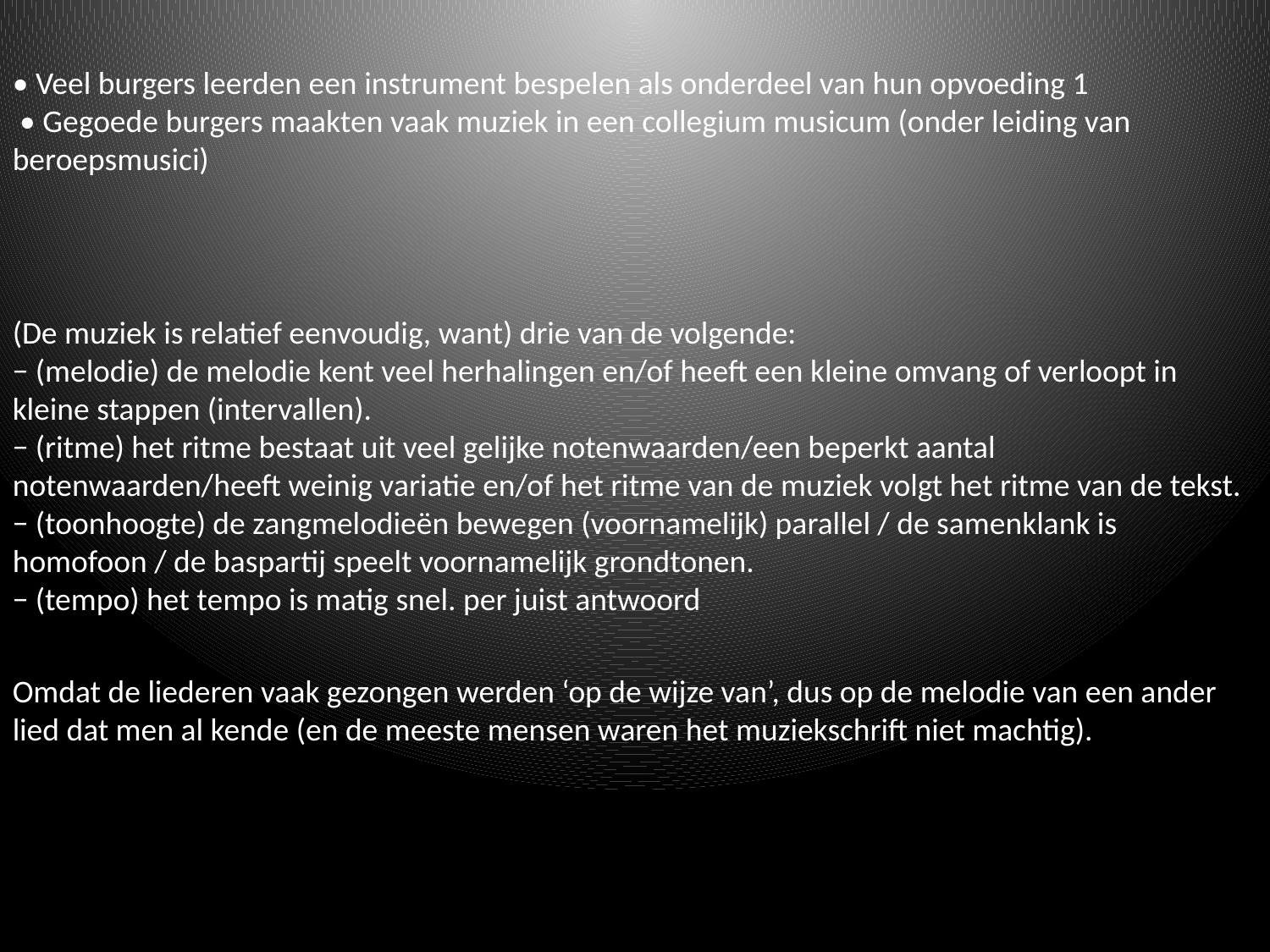

• Veel burgers leerden een instrument bespelen als onderdeel van hun opvoeding 1
 • Gegoede burgers maakten vaak muziek in een collegium musicum (onder leiding van beroepsmusici)
(De muziek is relatief eenvoudig, want) drie van de volgende:
− (melodie) de melodie kent veel herhalingen en/of heeft een kleine omvang of verloopt in kleine stappen (intervallen).
− (ritme) het ritme bestaat uit veel gelijke notenwaarden/een beperkt aantal notenwaarden/heeft weinig variatie en/of het ritme van de muziek volgt het ritme van de tekst. − (toonhoogte) de zangmelodieën bewegen (voornamelijk) parallel / de samenklank is homofoon / de baspartij speelt voornamelijk grondtonen.
− (tempo) het tempo is matig snel. per juist antwoord
Omdat de liederen vaak gezongen werden ‘op de wijze van’, dus op de melodie van een ander lied dat men al kende (en de meeste mensen waren het muziekschrift niet machtig).